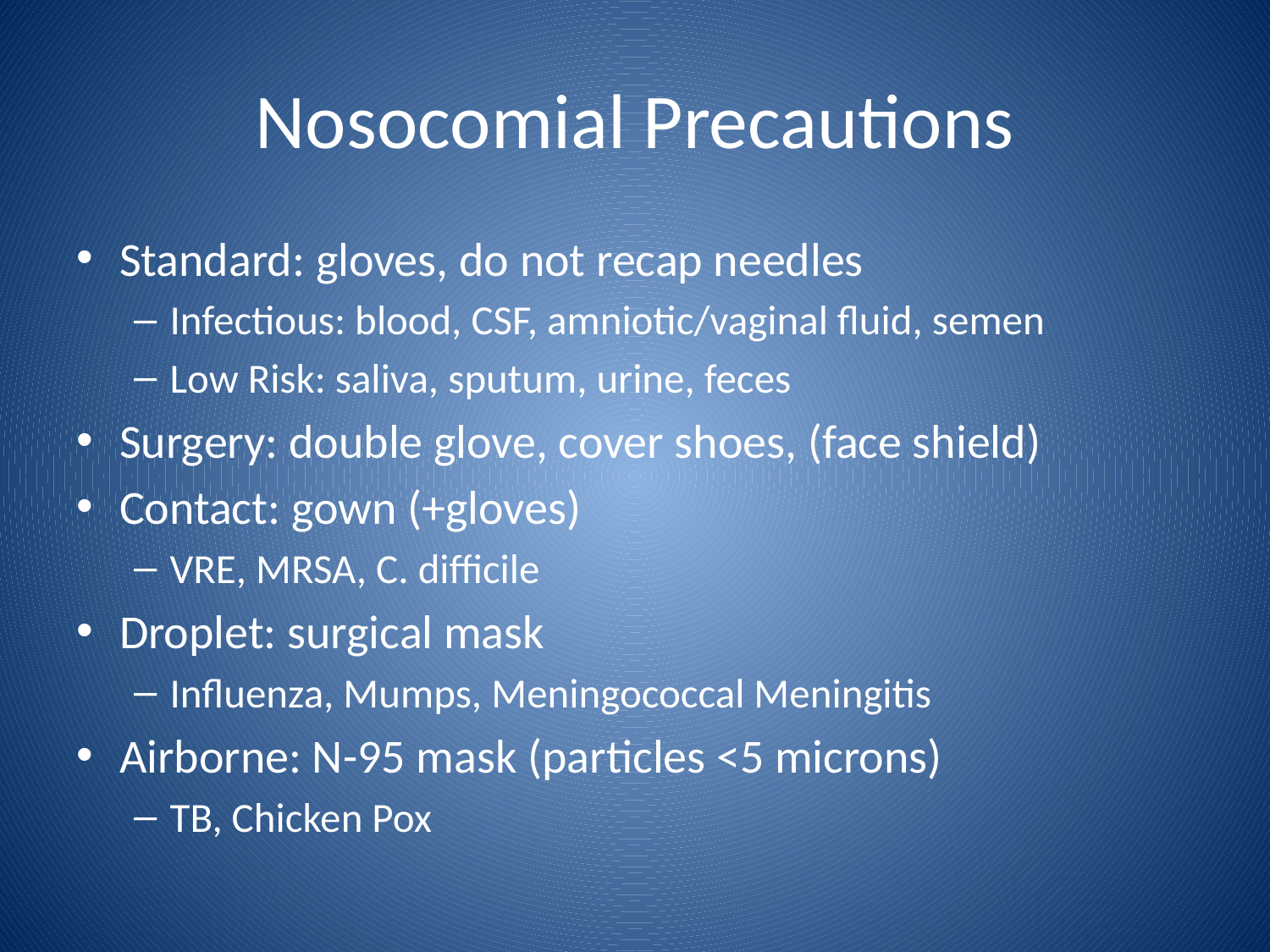

# Nosocomial Precautions
Standard: gloves, do not recap needles
Infectious: blood, CSF, amniotic/vaginal fluid, semen
Low Risk: saliva, sputum, urine, feces
Surgery: double glove, cover shoes, (face shield)
Contact: gown (+gloves)
VRE, MRSA, C. difficile
Droplet: surgical mask
Influenza, Mumps, Meningococcal Meningitis
Airborne: N-95 mask (particles <5 microns)
TB, Chicken Pox